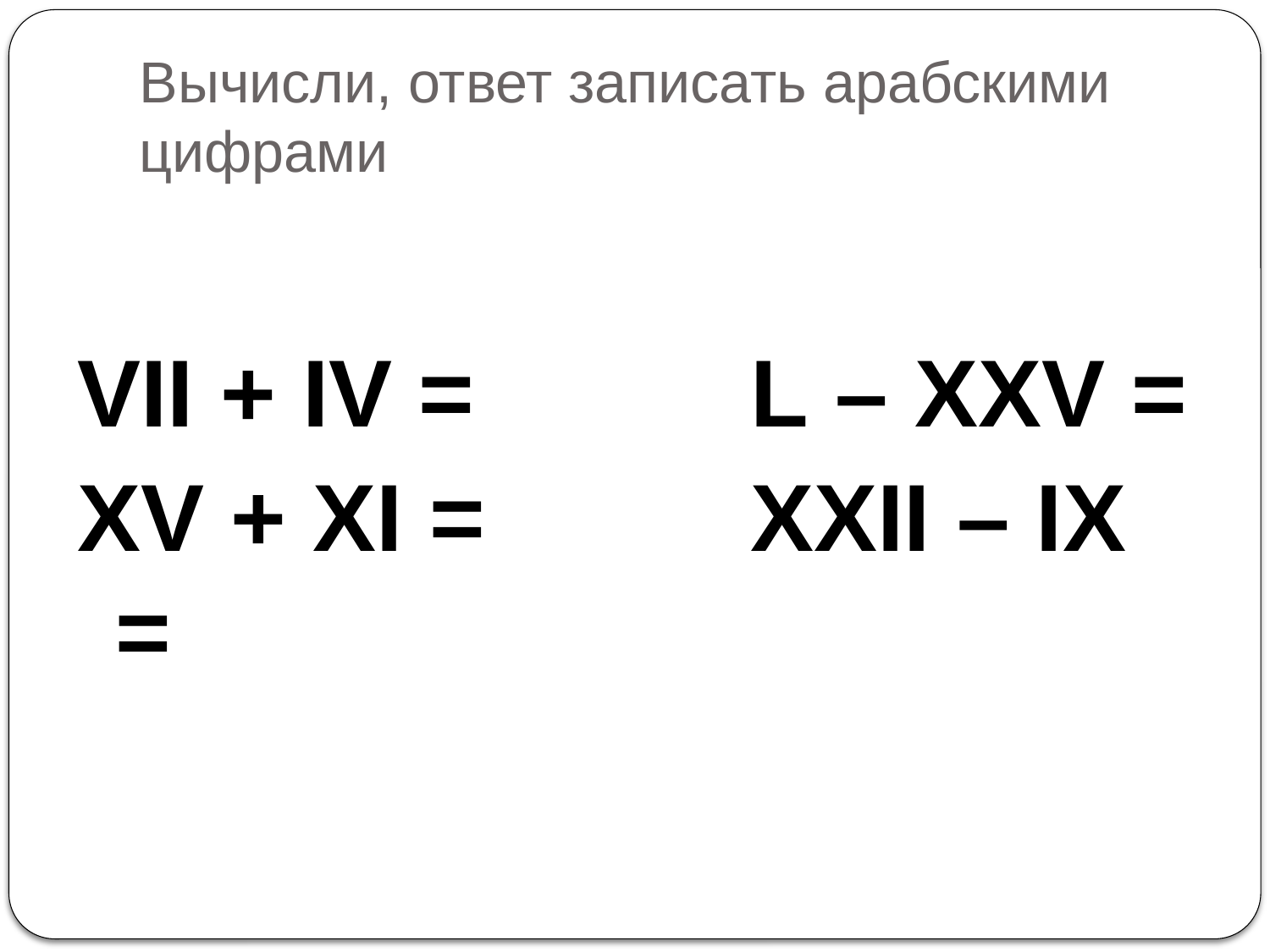

# Вычисли, ответ записать арабскими цифрами

VII + IV = 		L – XXV =
XV + XI = 		XXII – IX =